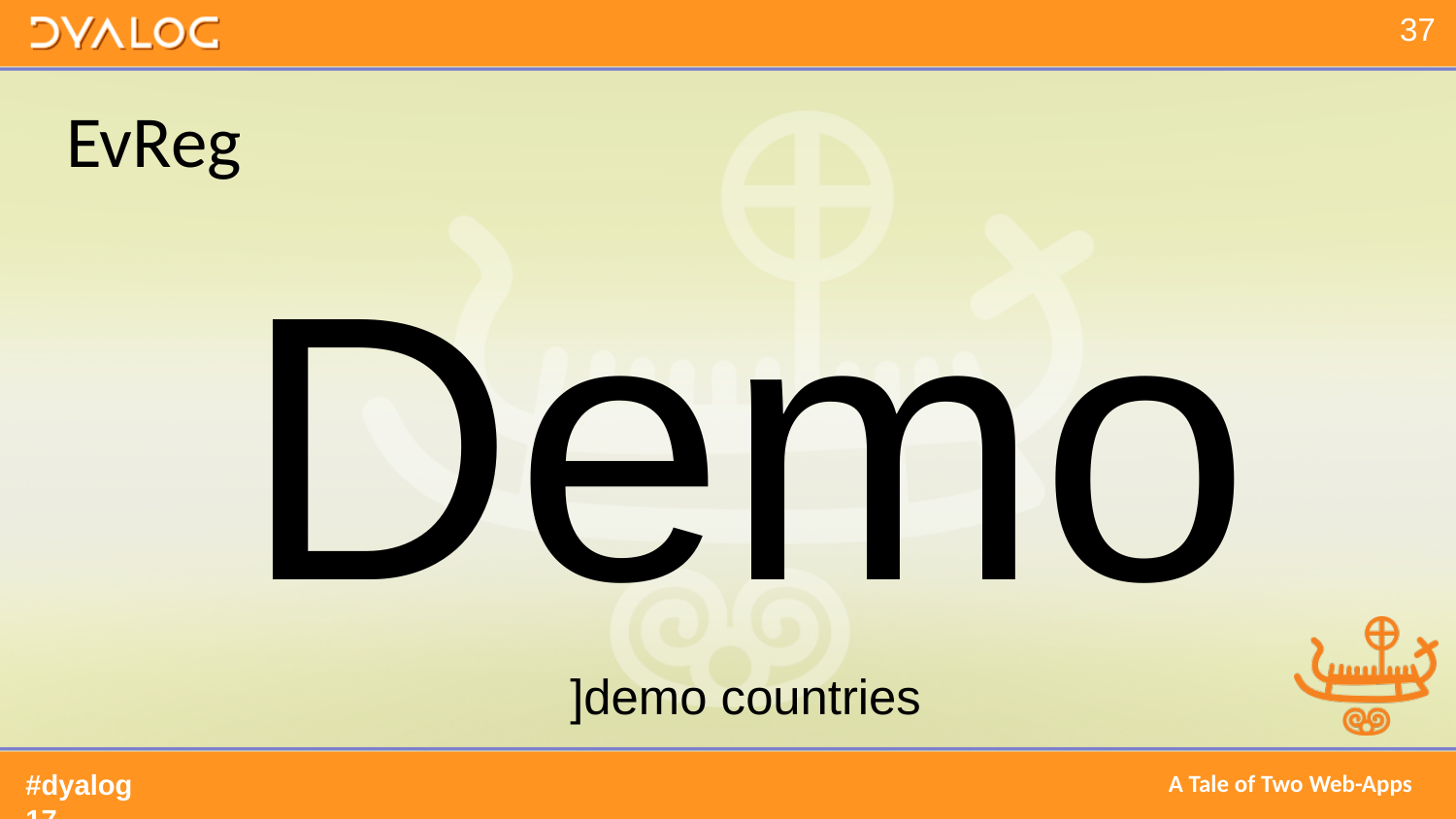

# EvReg
Demo
]demo countries
A Tale of Two Web-Apps